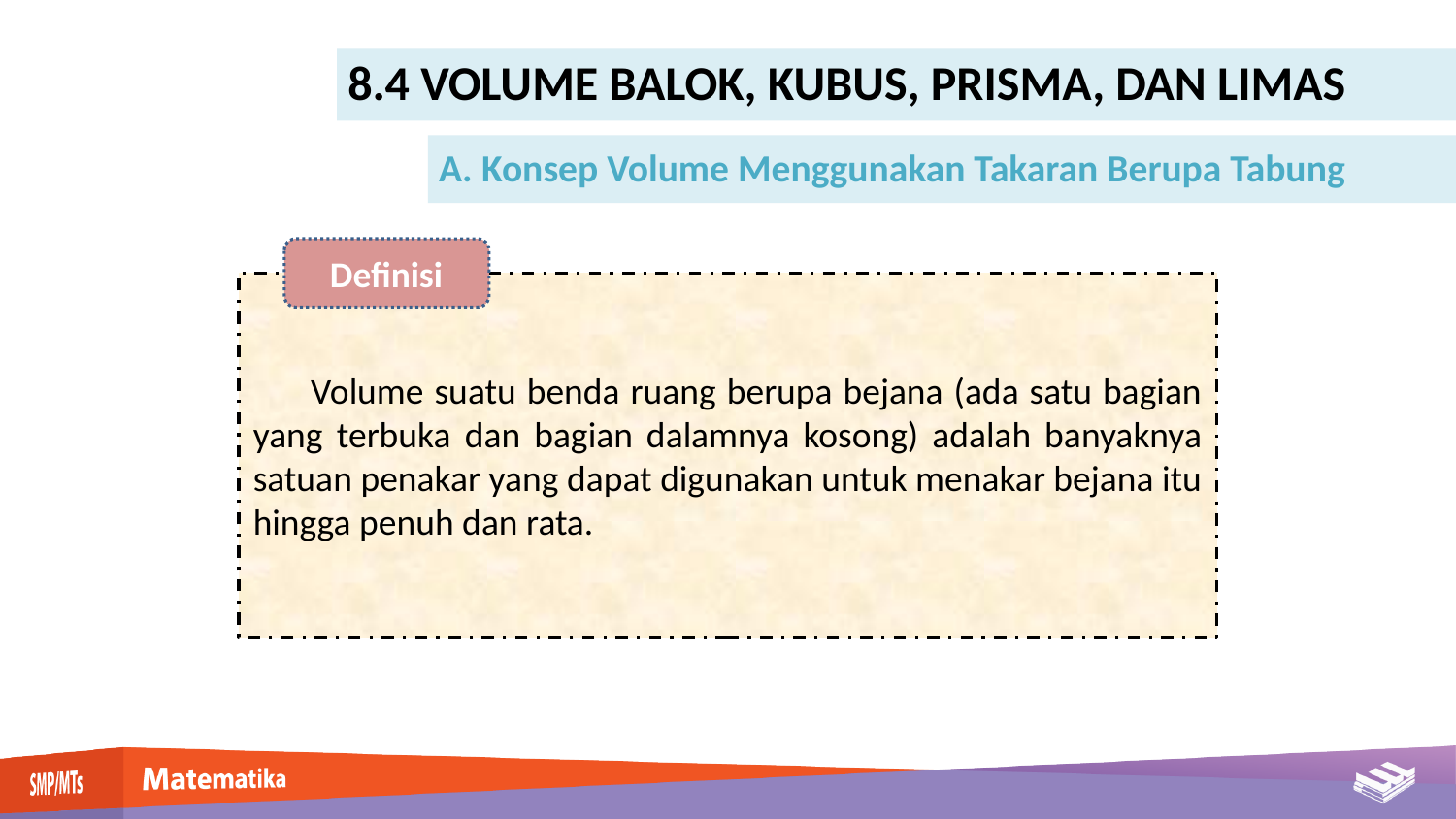

8.4 VOLUME BALOK, KUBUS, PRISMA, DAN LIMAS
A. Konsep Volume Menggunakan Takaran Berupa Tabung
Definisi
Volume suatu benda ruang berupa bejana (ada satu bagian yang terbuka dan bagian dalamnya kosong) adalah banyaknya satuan penakar yang dapat digunakan untuk menakar bejana itu hingga penuh dan rata.